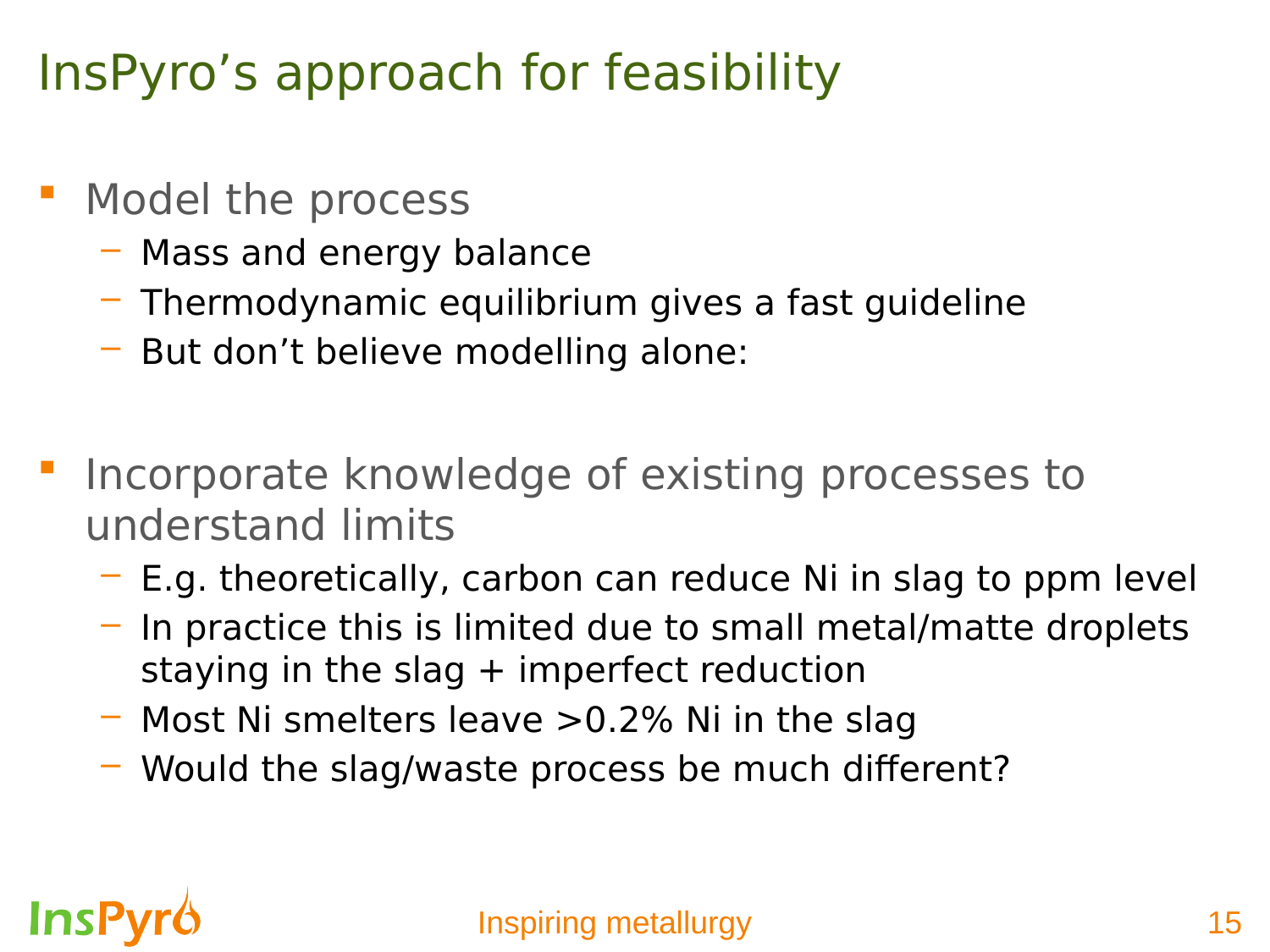

# InsPyro’s approach for feasibility
Model the process
Mass and energy balance
Thermodynamic equilibrium gives a fast guideline
But don’t believe modelling alone:

Incorporate knowledge of existing processes to understand limits
E.g. theoretically, carbon can reduce Ni in slag to ppm level
In practice this is limited due to small metal/matte droplets staying in the slag + imperfect reduction
Most Ni smelters leave >0.2% Ni in the slag
Would the slag/waste process be much different?
15